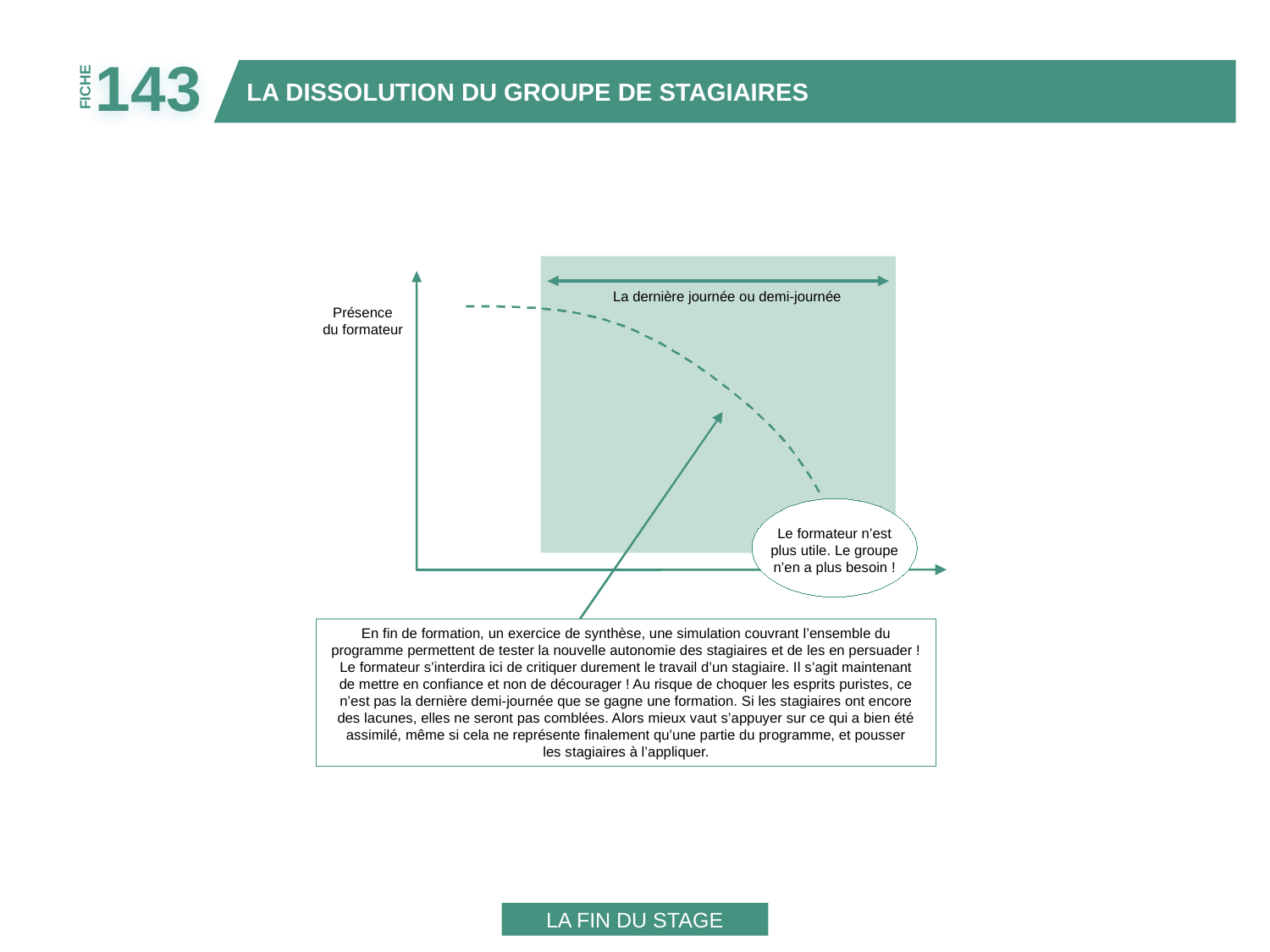

143

LA DISSOLUTION DU GROUPE DE STAGIAIRES
FICHE

La dernière journée ou demi-journée
Présence
du formateur

Le formateur n’est
plus utile. Le groupe
n’en a plus besoin !

En fin de formation, un exercice de synthèse, une simulation couvrant l’ensemble du
programme permettent de tester la nouvelle autonomie des stagiaires et de les en persuader !
Le formateur s’interdira ici de critiquer durement le travail d’un stagiaire. Il s’agit maintenant
de mettre en confiance et non de décourager ! Au risque de choquer les esprits puristes, ce
n’est pas la dernière demi-journée que se gagne une formation. Si les stagiaires ont encore
des lacunes, elles ne seront pas comblées. Alors mieux vaut s’appuyer sur ce qui a bien été
assimilé, même si cela ne représente finalement qu’une partie du programme, et pousser
les stagiaires à l’appliquer.
LA FIN DU STAGE